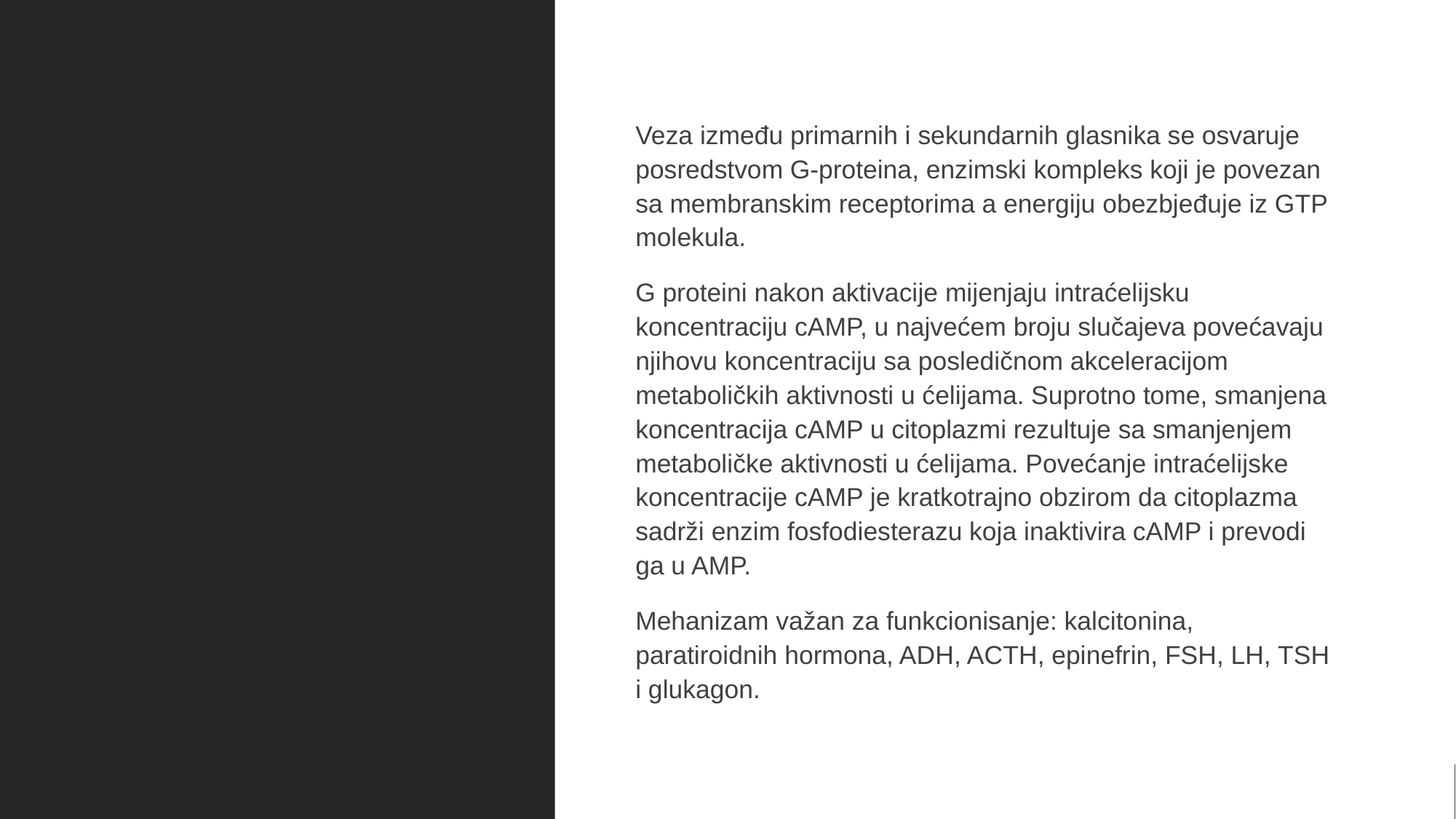

Veza između primarnih i sekundarnih glasnika se osvaruje posredstvom G-proteina, enzimski kompleks koji je povezan sa membranskim receptorima a energiju obezbjeđuje iz GTP molekula.
G proteini nakon aktivacije mijenjaju intraćelijsku koncentraciju cAMP, u najvećem broju slučajeva povećavaju njihovu koncentraciju sa posledičnom akceleracijom metaboličkih aktivnosti u ćelijama. Suprotno tome, smanjena koncentracija cAMP u citoplazmi rezultuje sa smanjenjem metaboličke aktivnosti u ćelijama. Povećanje intraćelijske koncentracije cAMP je kratkotrajno obzirom da citoplazma sadrži enzim fosfodiesterazu koja inaktivira cAMP i prevodi ga u AMP.
Mehanizam važan za funkcionisanje: kalcitonina, paratiroidnih hormona, ADH, ACTH, epinefrin, FSH, LH, TSH i glukagon.